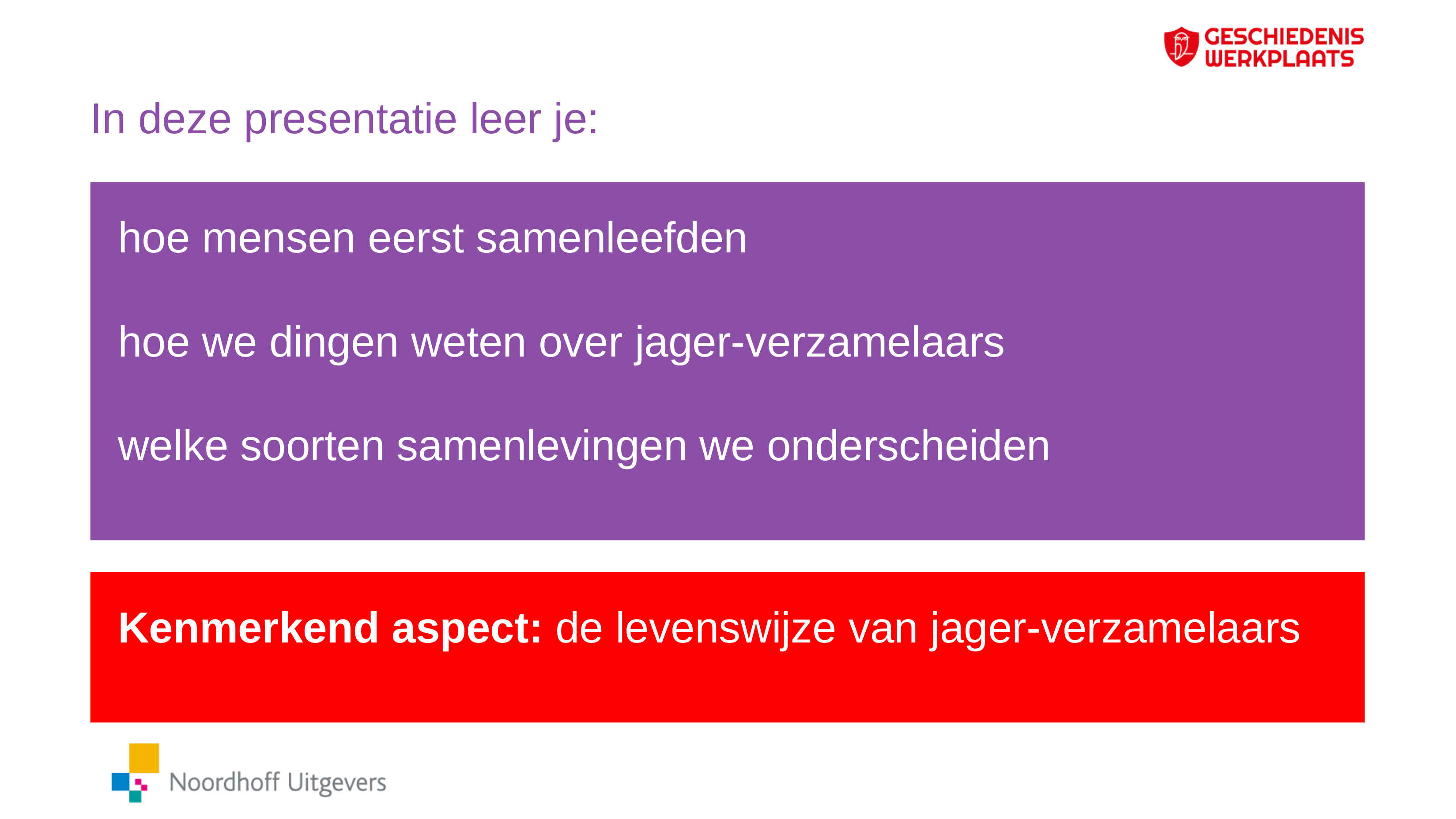

# In deze presentatie leer je:
hoe mensen eerst samenleefden

hoe we dingen weten over jager-verzamelaars

welke soorten samenlevingen we onderscheiden

Kenmerkend aspect: de levenswijze van jager-verzamelaars